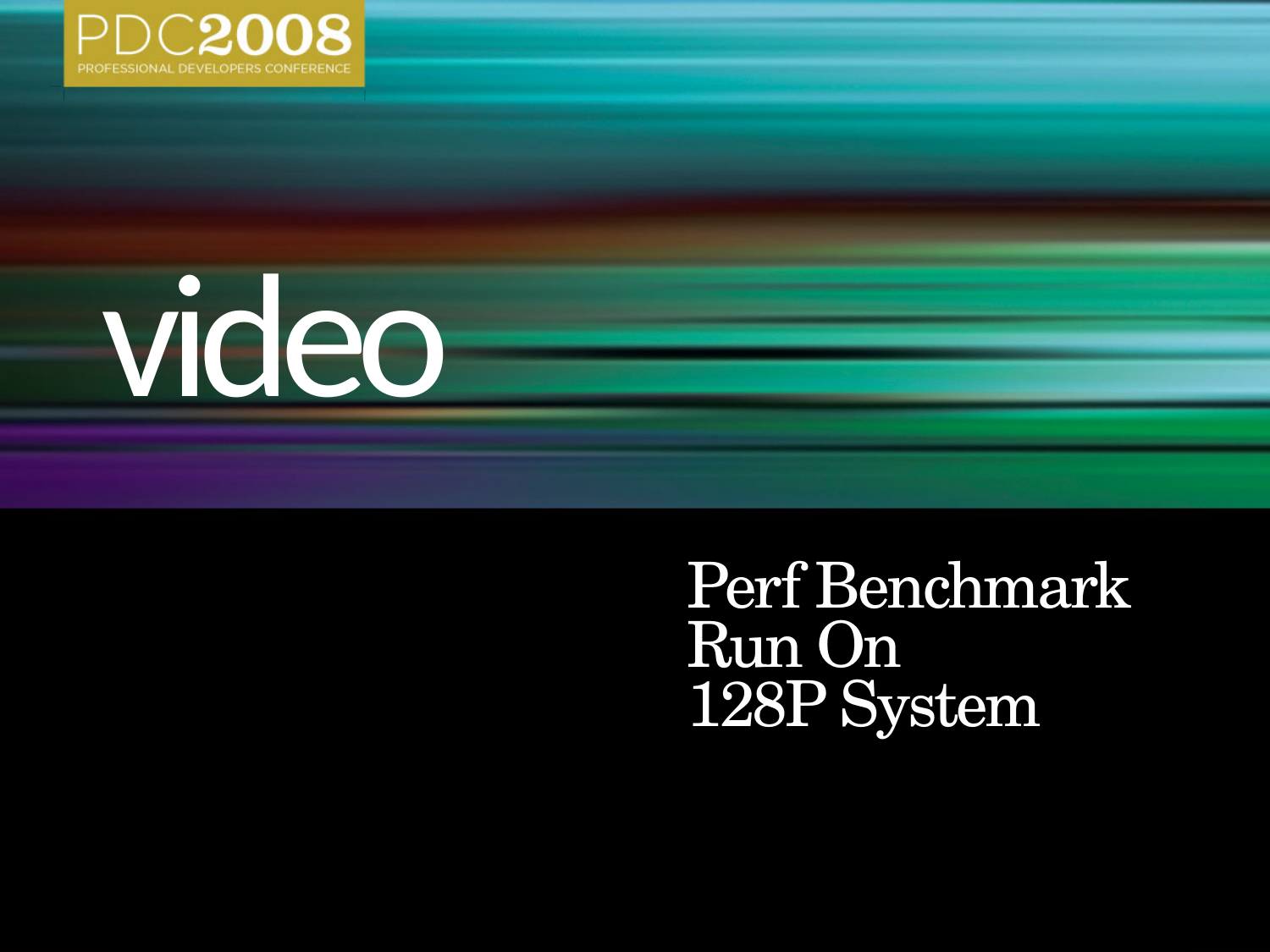

video
# Perf Benchmark Run On 128P System